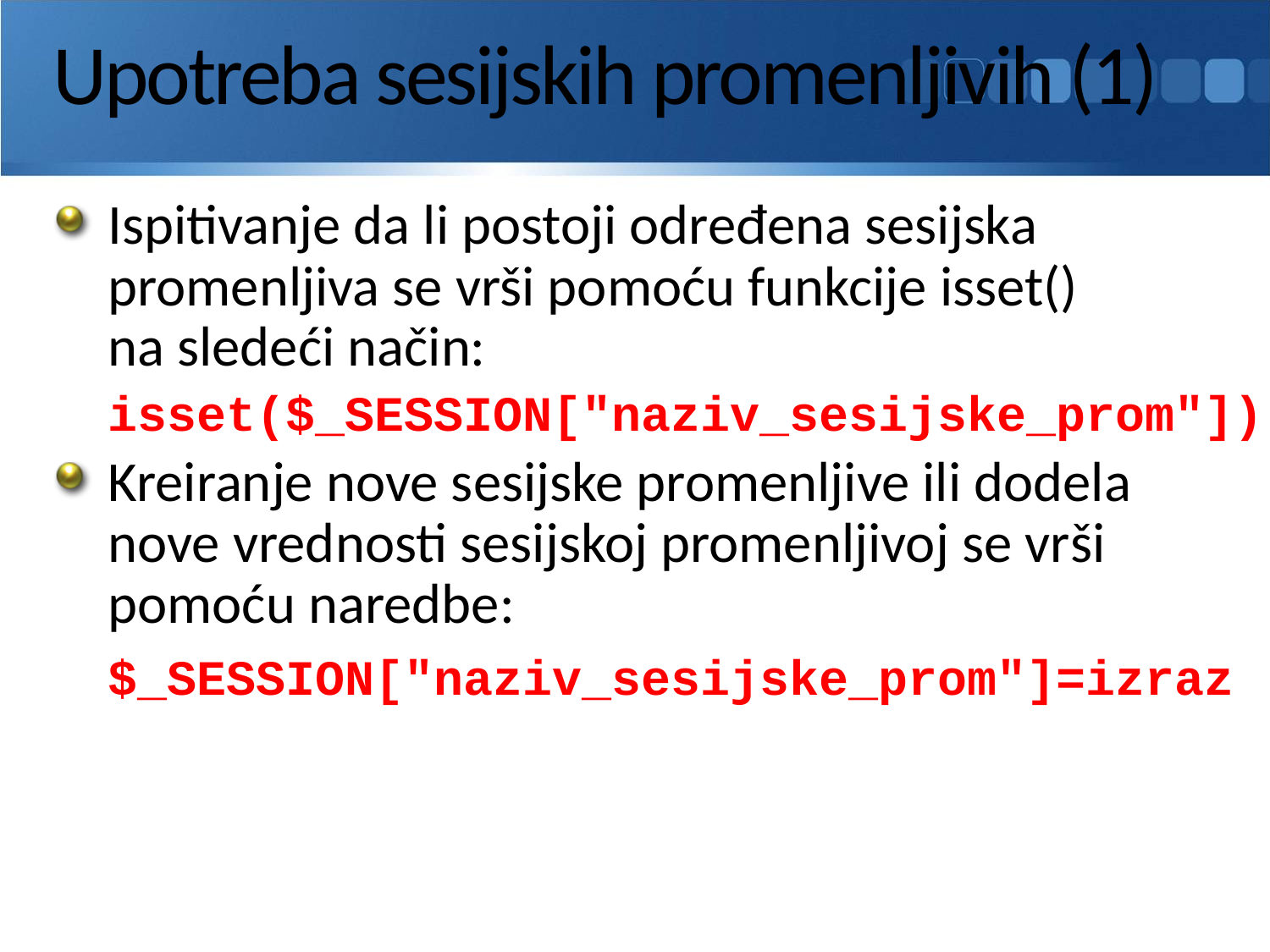

# Upotreba sesijskih promenljivih (1)
Ispitivanje da li postoji određena sesijska promenljiva se vrši pomoću funkcije isset()
na sledeći način:
	isset($_SESSION["naziv_sesijske_prom"])
Kreiranje nove sesijske promenljive ili dodela
nove vrednosti sesijskoj promenljivoj se vrši pomoću naredbe:
	$_SESSION["naziv_sesijske_prom"]=izraz